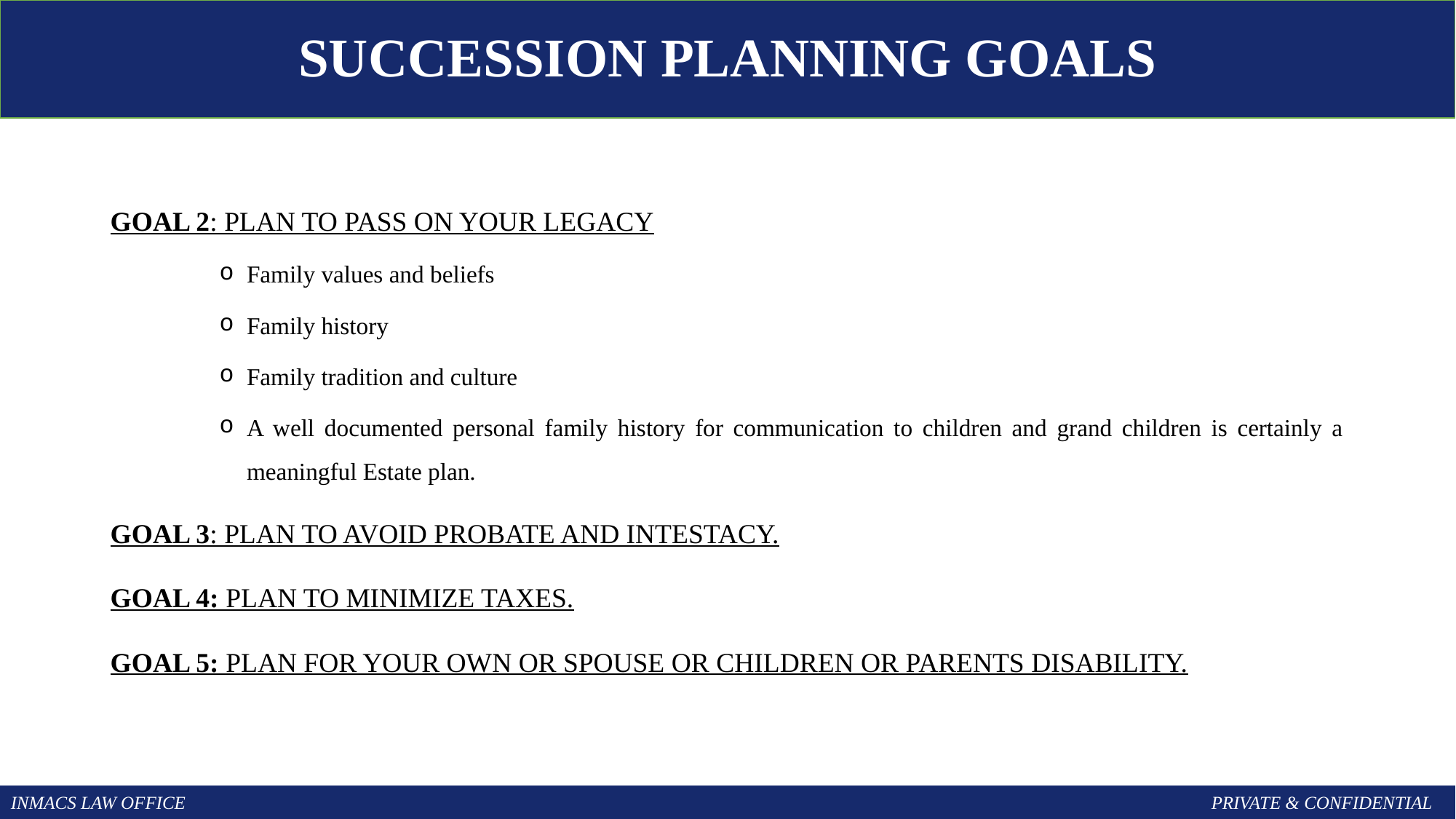

SUCCESSION PLANNING GOALS
GOAL 2: PLAN TO PASS ON YOUR LEGACY
Family values and beliefs
Family history
Family tradition and culture
A well documented personal family history for communication to children and grand children is certainly a meaningful Estate plan.
GOAL 3: PLAN TO AVOID PROBATE AND INTESTACY.
GOAL 4: PLAN TO MINIMIZE TAXES.
GOAL 5: PLAN FOR YOUR OWN OR SPOUSE OR CHILDREN OR PARENTS DISABILITY.

INMACS LAW OFFICE										PRIVATE & CONFIDENTIAL